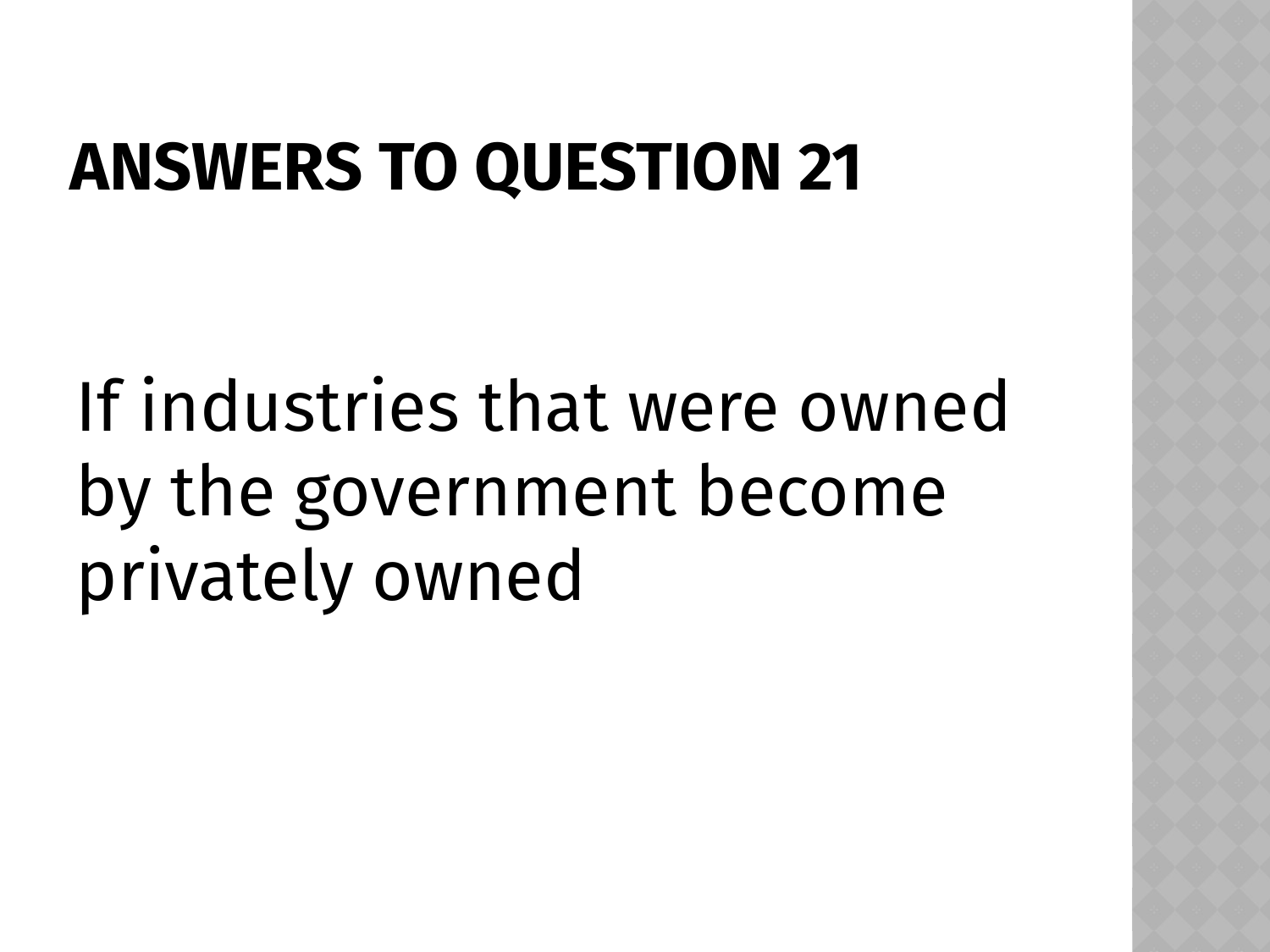

# Answers to Question 21

If industries that were owned by the government become privately owned